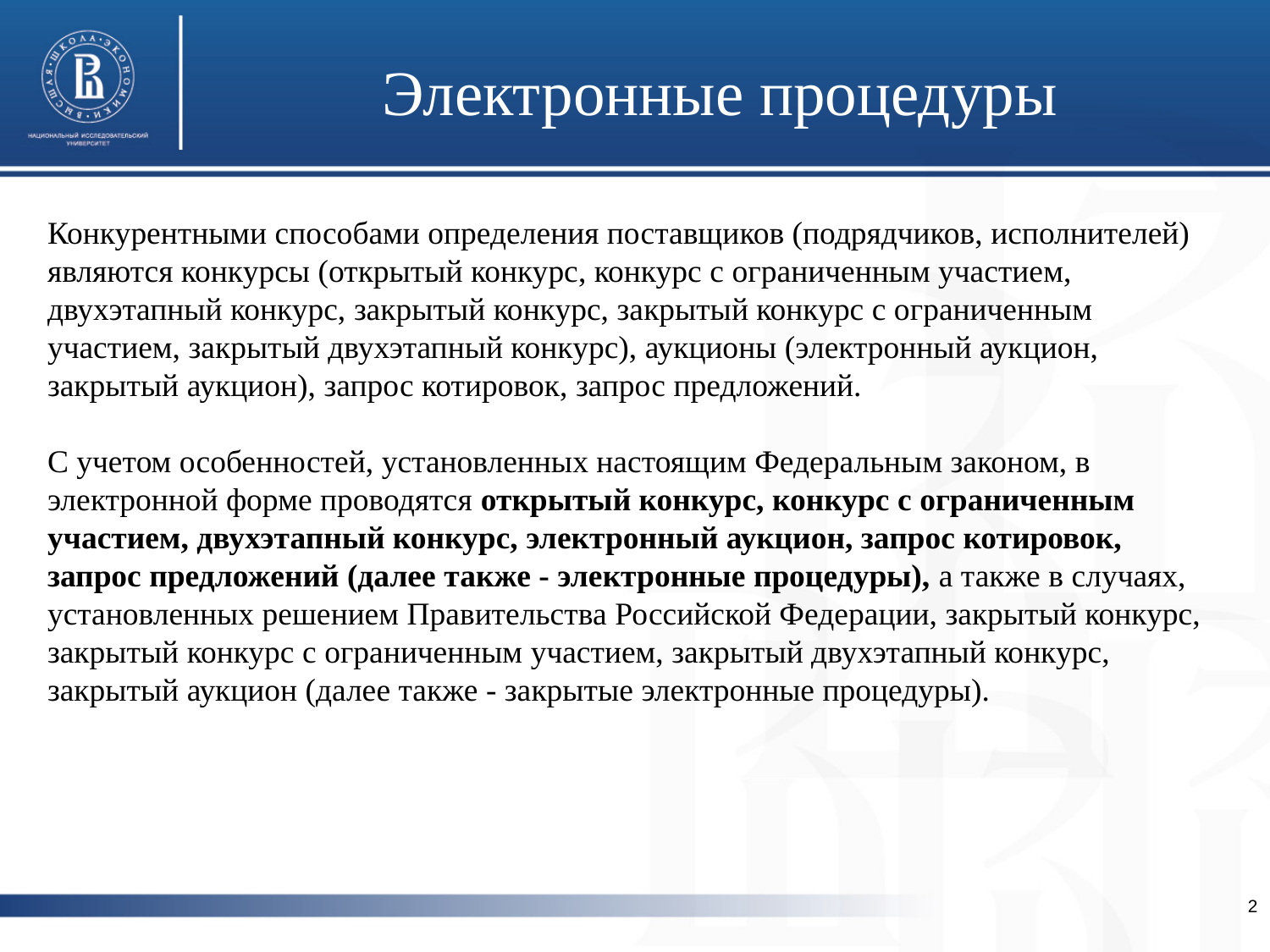

Электронные процедуры
Конкурентными способами определения поставщиков (подрядчиков, исполнителей) являются конкурсы (открытый конкурс, конкурс с ограниченным участием, двухэтапный конкурс, закрытый конкурс, закрытый конкурс с ограниченным участием, закрытый двухэтапный конкурс), аукционы (электронный аукцион, закрытый аукцион), запрос котировок, запрос предложений.

С учетом особенностей, установленных настоящим Федеральным законом, в электронной форме проводятся открытый конкурс, конкурс с ограниченным участием, двухэтапный конкурс, электронный аукцион, запрос котировок, запрос предложений (далее также - электронные процедуры), а также в случаях, установленных решением Правительства Российской Федерации, закрытый конкурс, закрытый конкурс с ограниченным участием, закрытый двухэтапный конкурс, закрытый аукцион (далее также - закрытые электронные процедуры).
2